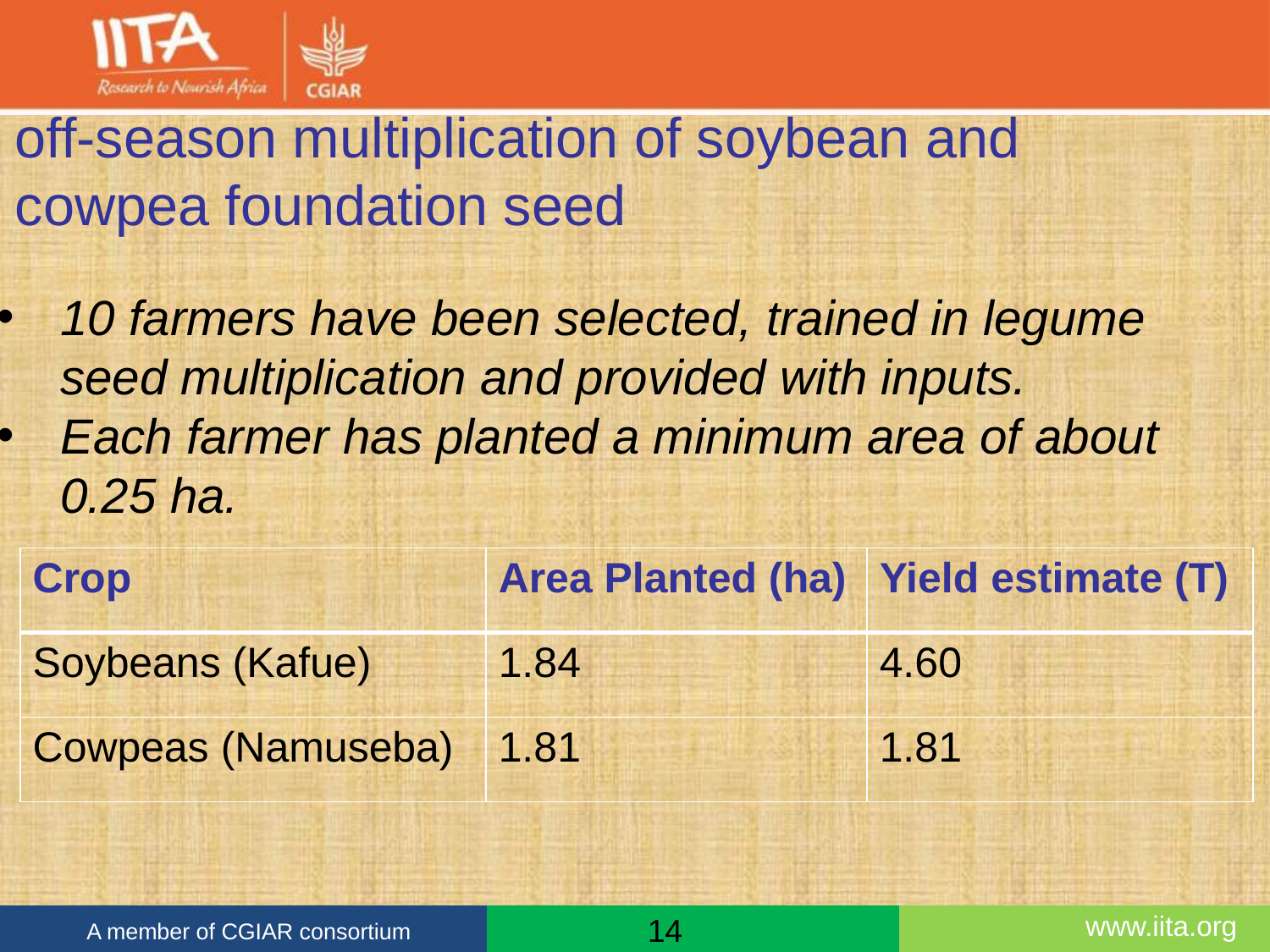

off-season multiplication of soybean and cowpea foundation seed

10 farmers have been selected, trained in legume seed multiplication and provided with inputs.
Each farmer has planted a minimum area of about 0.25 ha.
| Crop | Area Planted (ha) | Yield estimate (T) |
| --- | --- | --- |
| Soybeans (Kafue) | 1.84 | 4.60 |
| Cowpeas (Namuseba) | 1.81 | 1.81 |
14